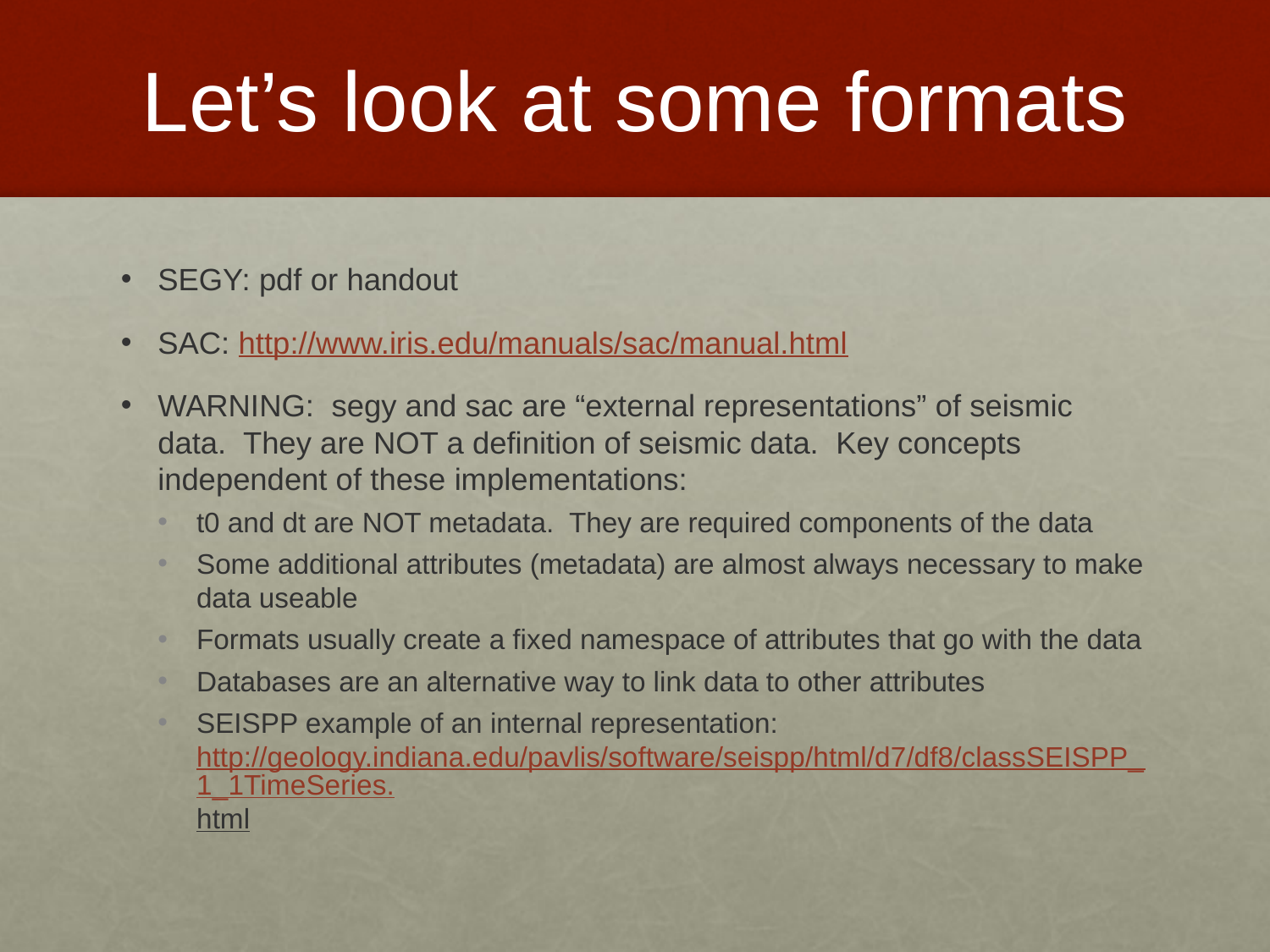

# Let’s look at some formats
SEGY: pdf or handout
SAC: http://www.iris.edu/manuals/sac/manual.html
WARNING:  segy and sac are “external representations” of seismic data.  They are NOT a definition of seismic data.  Key concepts independent of these implementations:
t0 and dt are NOT metadata.  They are required components of the data
Some additional attributes (metadata) are almost always necessary to make data useable
Formats usually create a fixed namespace of attributes that go with the data
Databases are an alternative way to link data to other attributes
SEISPP example of an internal representation:  http://geology.indiana.edu/pavlis/software/seispp/html/d7/df8/classSEISPP_1_1TimeSeries.html